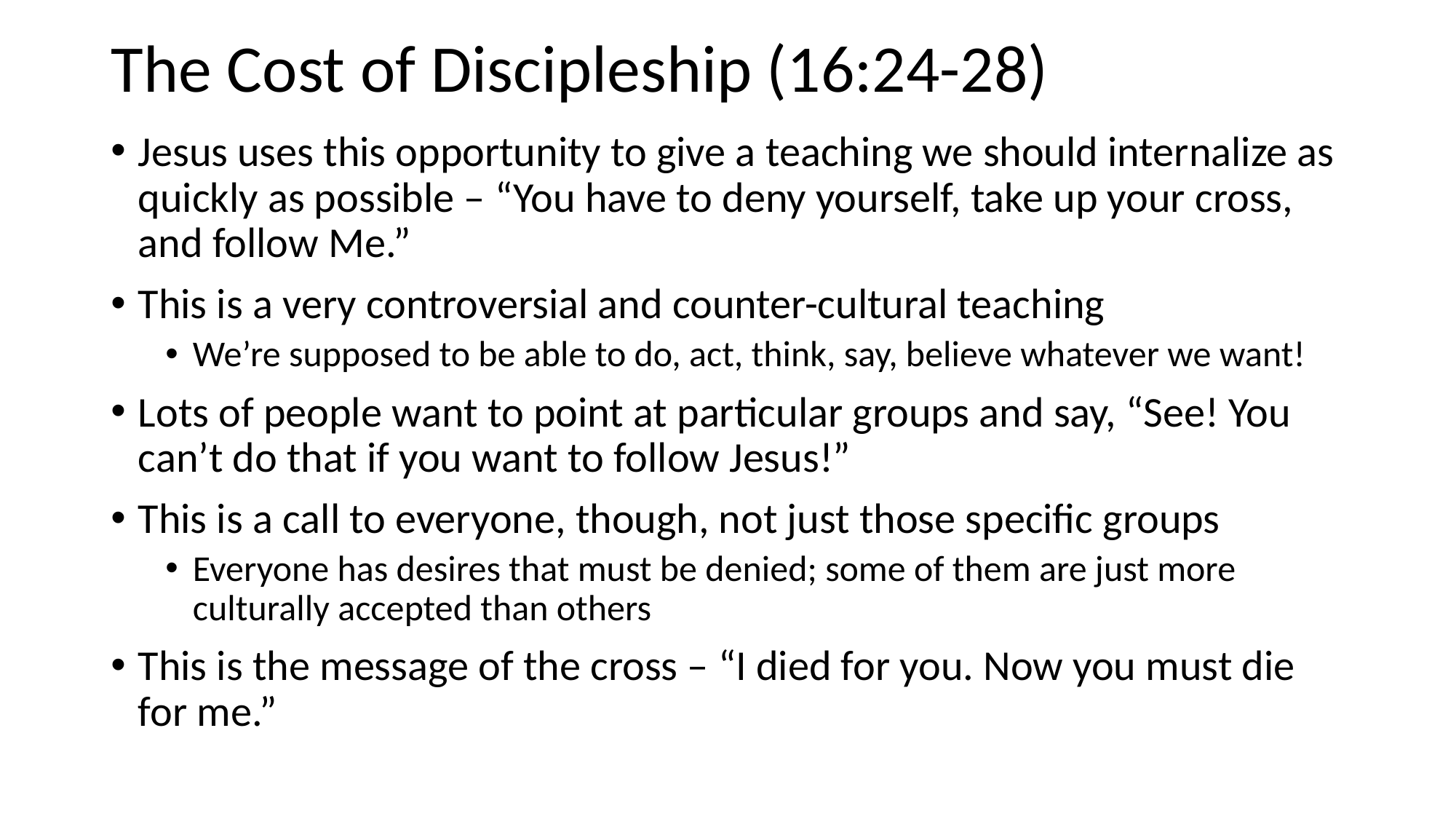

# The Cost of Discipleship (16:24-28)
Jesus uses this opportunity to give a teaching we should internalize as quickly as possible – “You have to deny yourself, take up your cross, and follow Me.”
This is a very controversial and counter-cultural teaching
We’re supposed to be able to do, act, think, say, believe whatever we want!
Lots of people want to point at particular groups and say, “See! You can’t do that if you want to follow Jesus!”
This is a call to everyone, though, not just those specific groups
Everyone has desires that must be denied; some of them are just more culturally accepted than others
This is the message of the cross – “I died for you. Now you must die for me.”